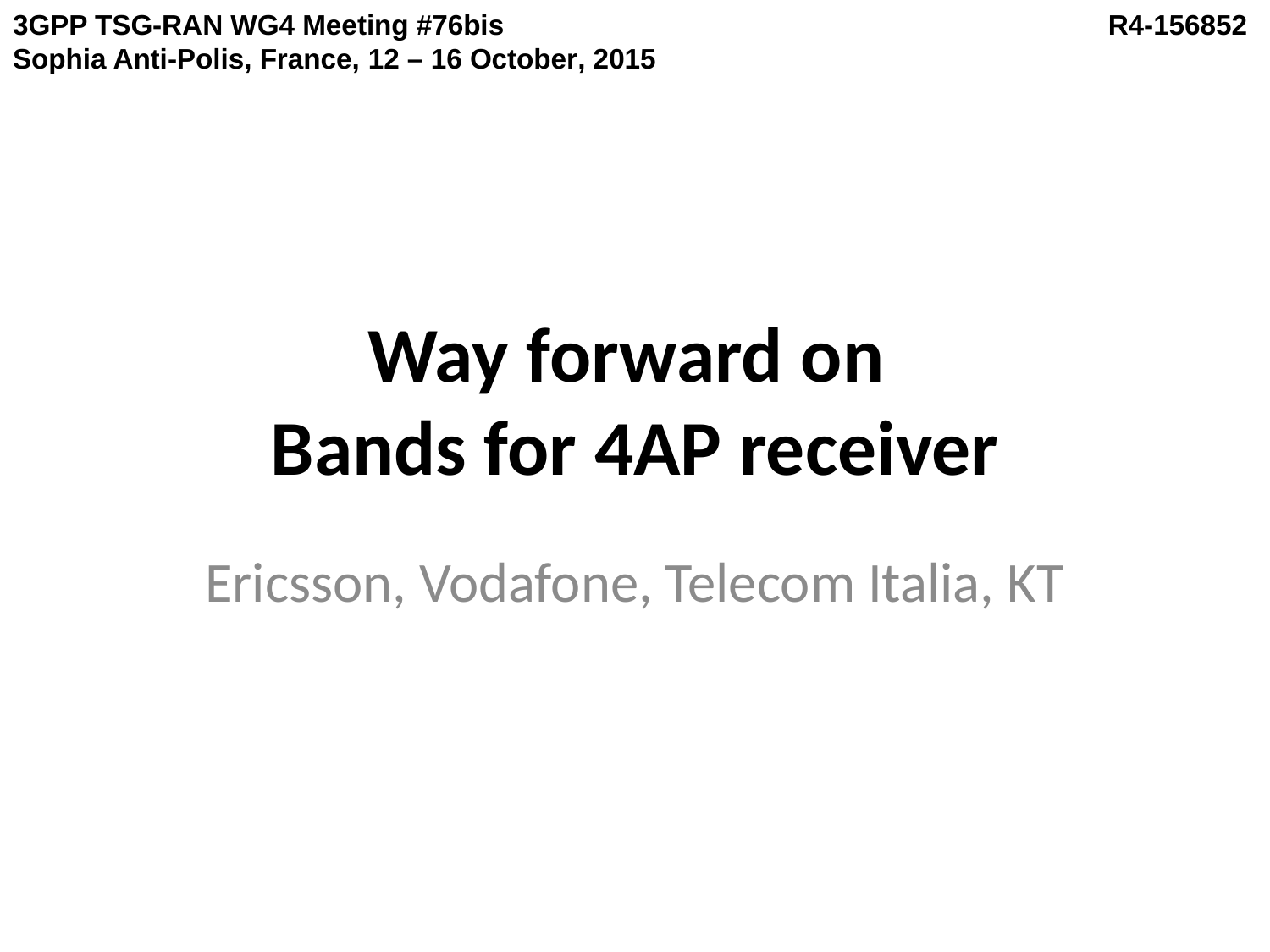

3GPP TSG-RAN WG4 Meeting #76bis	                                                                           R4-156852
Sophia Anti-Polis, France, 12 – 16 October, 2015
# Way forward on Bands for 4AP receiver
Ericsson, Vodafone, Telecom Italia, KT